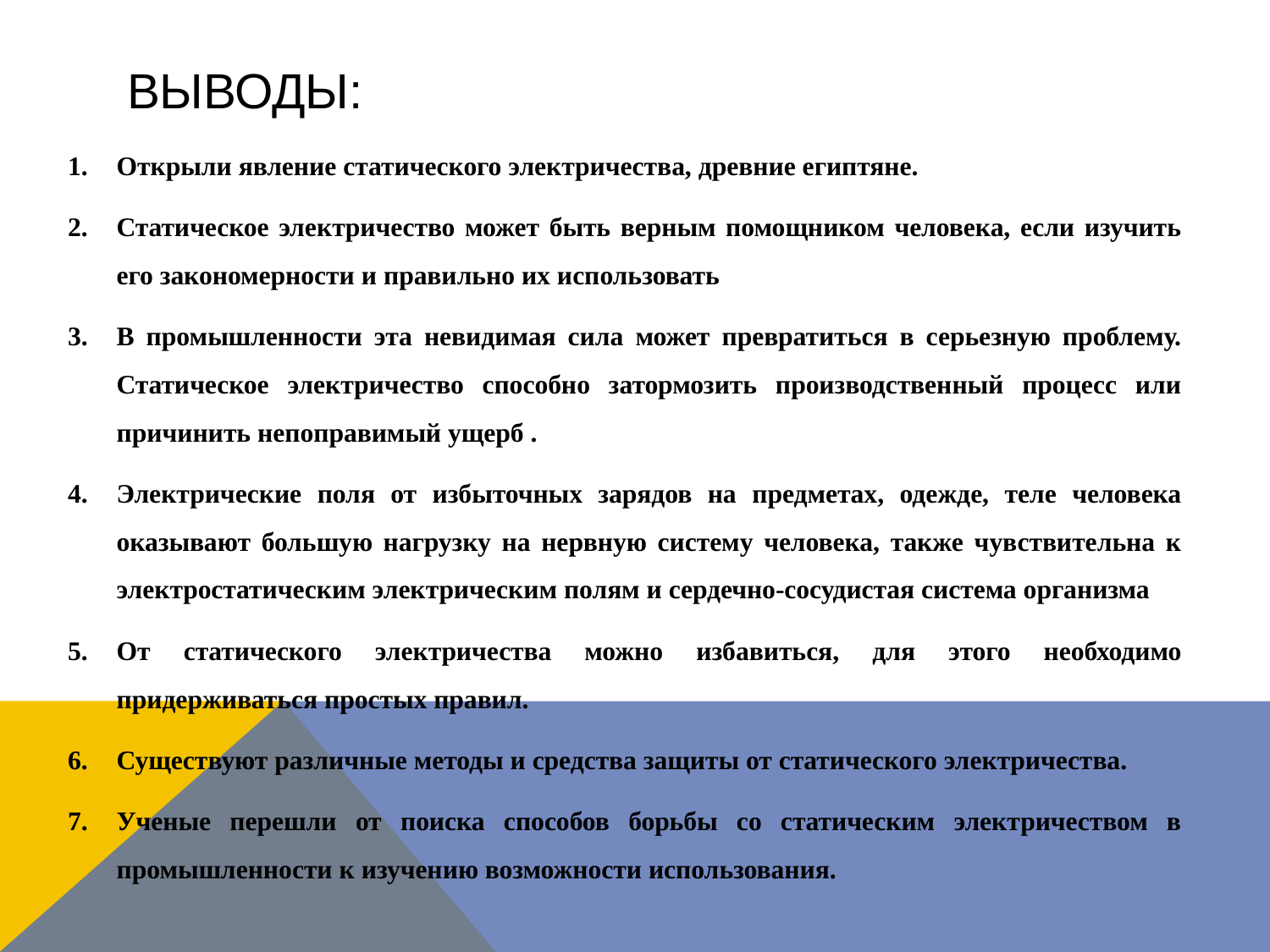

# Выводы:
Открыли явление статического электричества, древние египтяне.
Статическое электричество может быть верным помощником человека, если изучить его закономерности и правильно их использовать
В промышленности эта невидимая сила может превратиться в серьезную проблему. Статическое электричество способно затормозить производственный процесс или причинить непоправимый ущерб .
Электрические поля от избыточных зарядов на предметах, одежде, теле человека оказывают большую нагрузку на нервную систему человека, также чувствительна к электростатическим электрическим полям и сердечно-сосудистая система организма
От статического электричества можно избавиться, для этого необходимо придерживаться простых правил.
Существуют различные методы и средства защиты от статического электричества.
Ученые перешли от поиска способов борьбы со статическим электричеством в промышленности к изучению возможности использования.